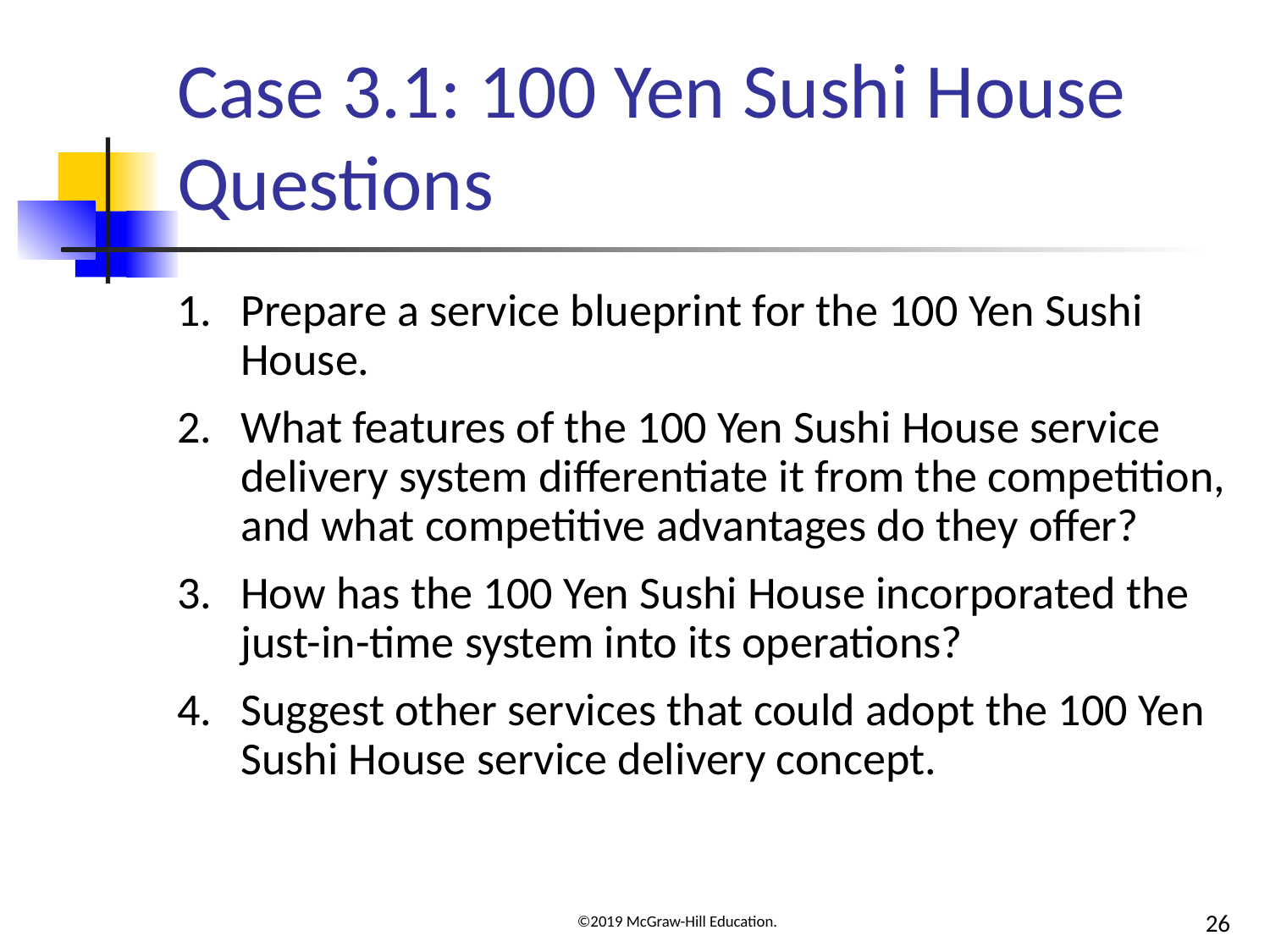

# Case 3.1: 100 Yen Sushi House Questions
Prepare a service blueprint for the 100 Yen Sushi House.
What features of the 100 Yen Sushi House service delivery system differentiate it from the competition, and what competitive advantages do they offer?
How has the 100 Yen Sushi House incorporated the just-in-time system into its operations?
Suggest other services that could adopt the 100 Yen Sushi House service delivery concept.